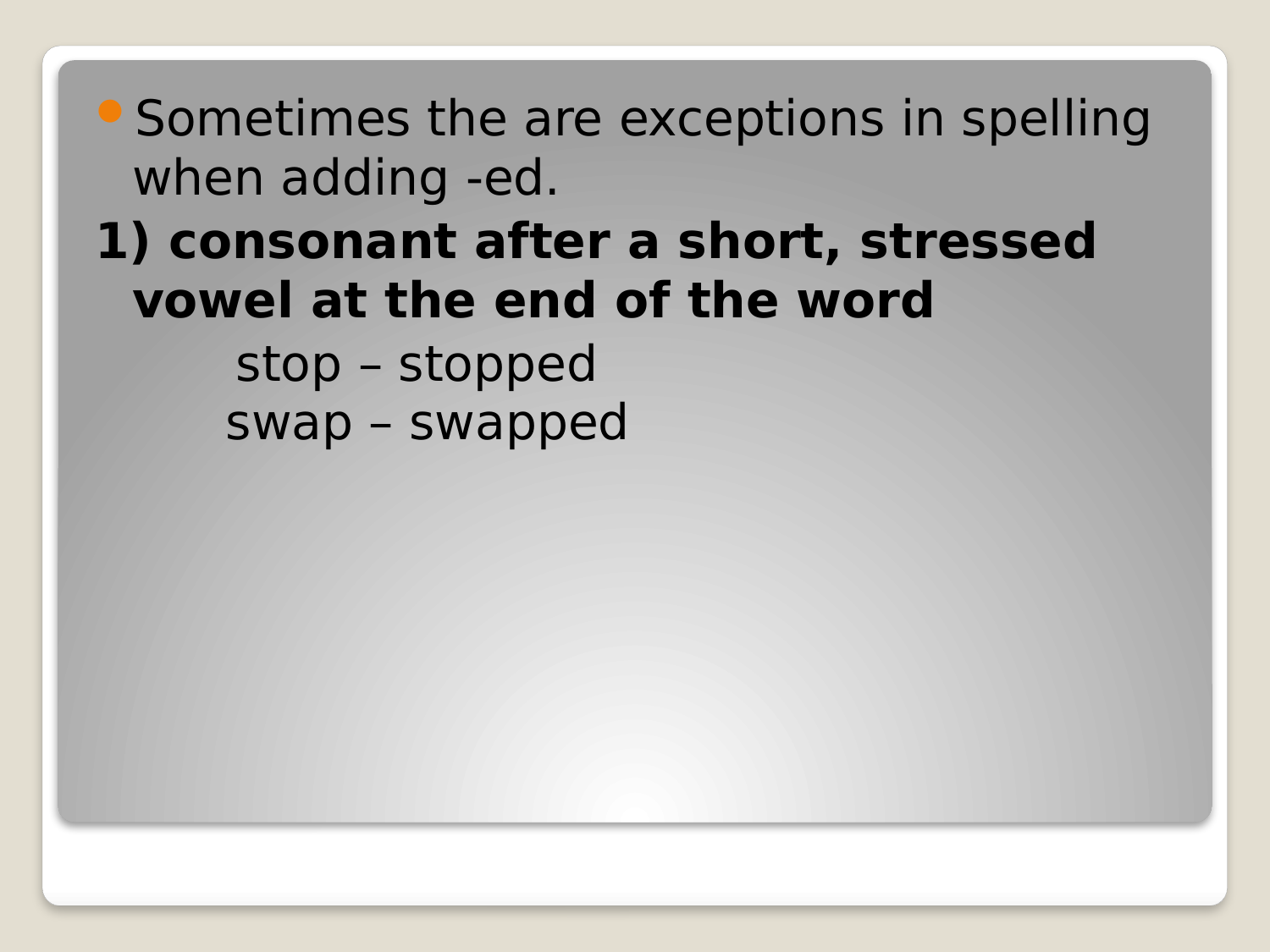

Sometimes the are exceptions in spelling when adding -ed.
1) consonant after a short, stressed vowel at the end of the word
         stop – stopped
      swap – swapped

#